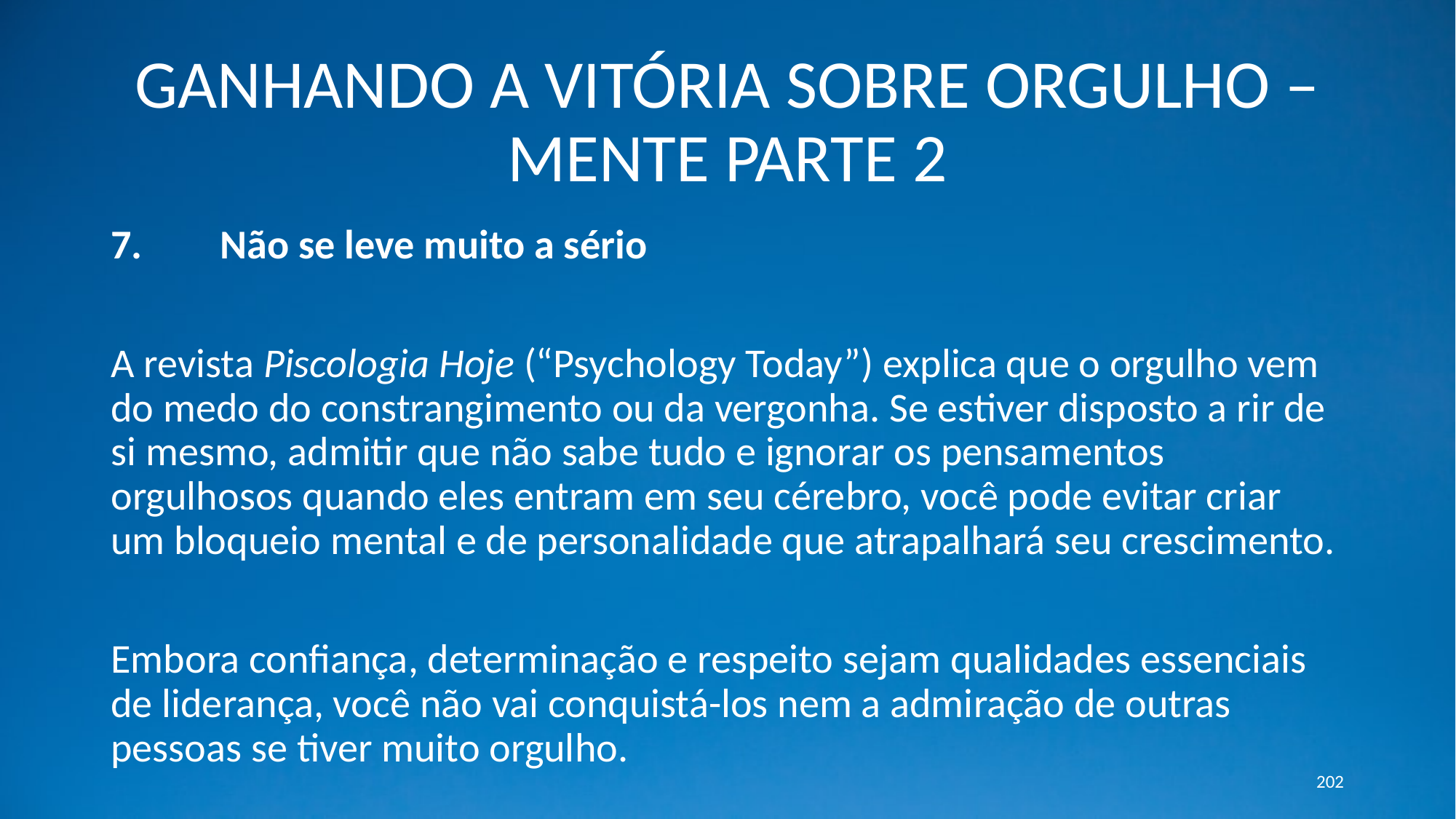

# GANHANDO A VITÓRIA SOBRE ORGULHO – MENTE PARTE 2
7. 	Não se leve muito a sério

A revista Piscologia Hoje (“Psychology Today”) explica que o orgulho vem do medo do constrangimento ou da vergonha. Se estiver disposto a rir de si mesmo, admitir que não sabe tudo e ignorar os pensamentos orgulhosos quando eles entram em seu cérebro, você pode evitar criar um bloqueio mental e de personalidade que atrapalhará seu crescimento.

Embora confiança, determinação e respeito sejam qualidades essenciais de liderança, você não vai conquistá-los nem a admiração de outras pessoas se tiver muito orgulho.

202